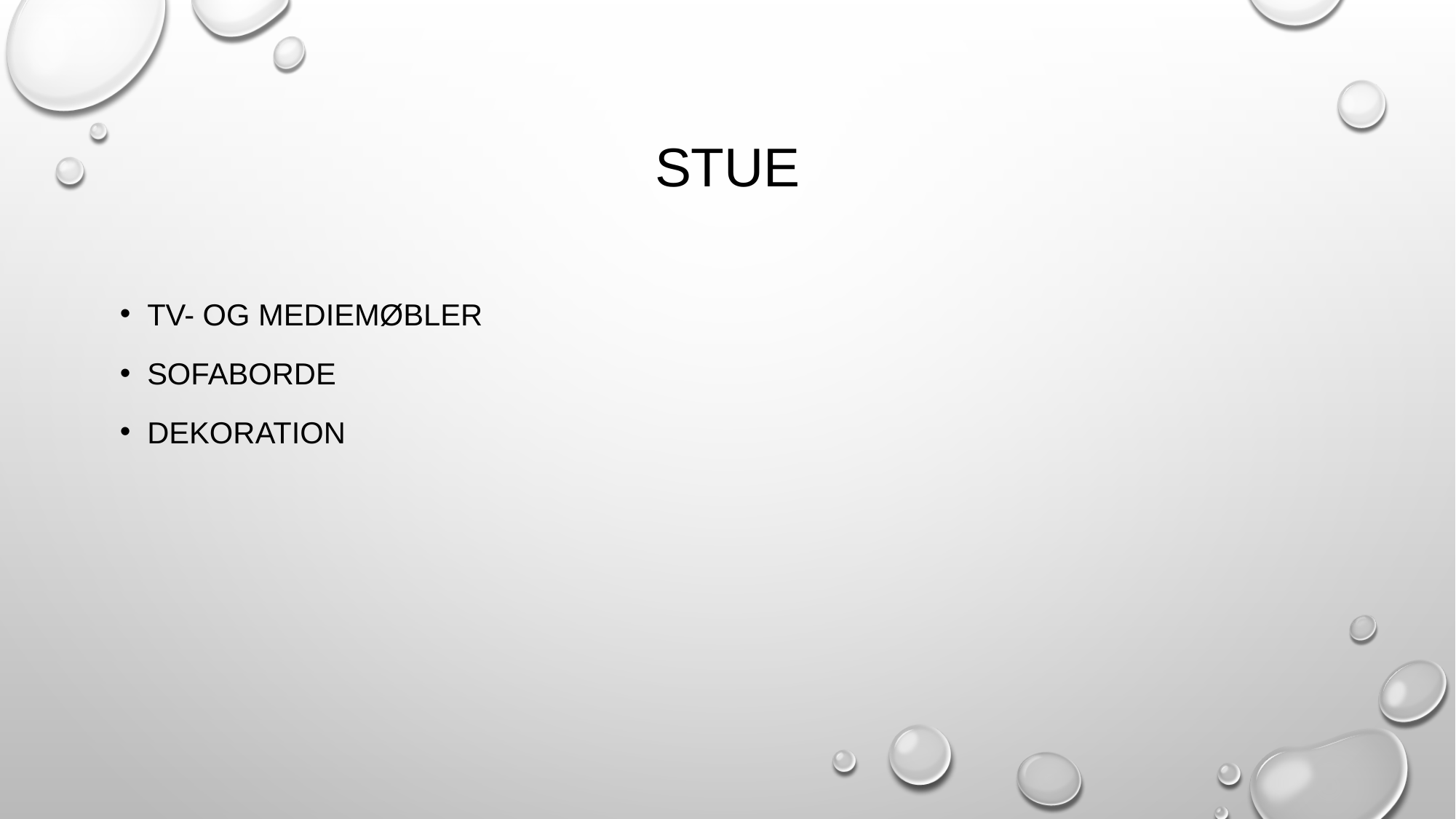

# Stue
Tv- og mediemøbler
Sofaborde
Dekoration